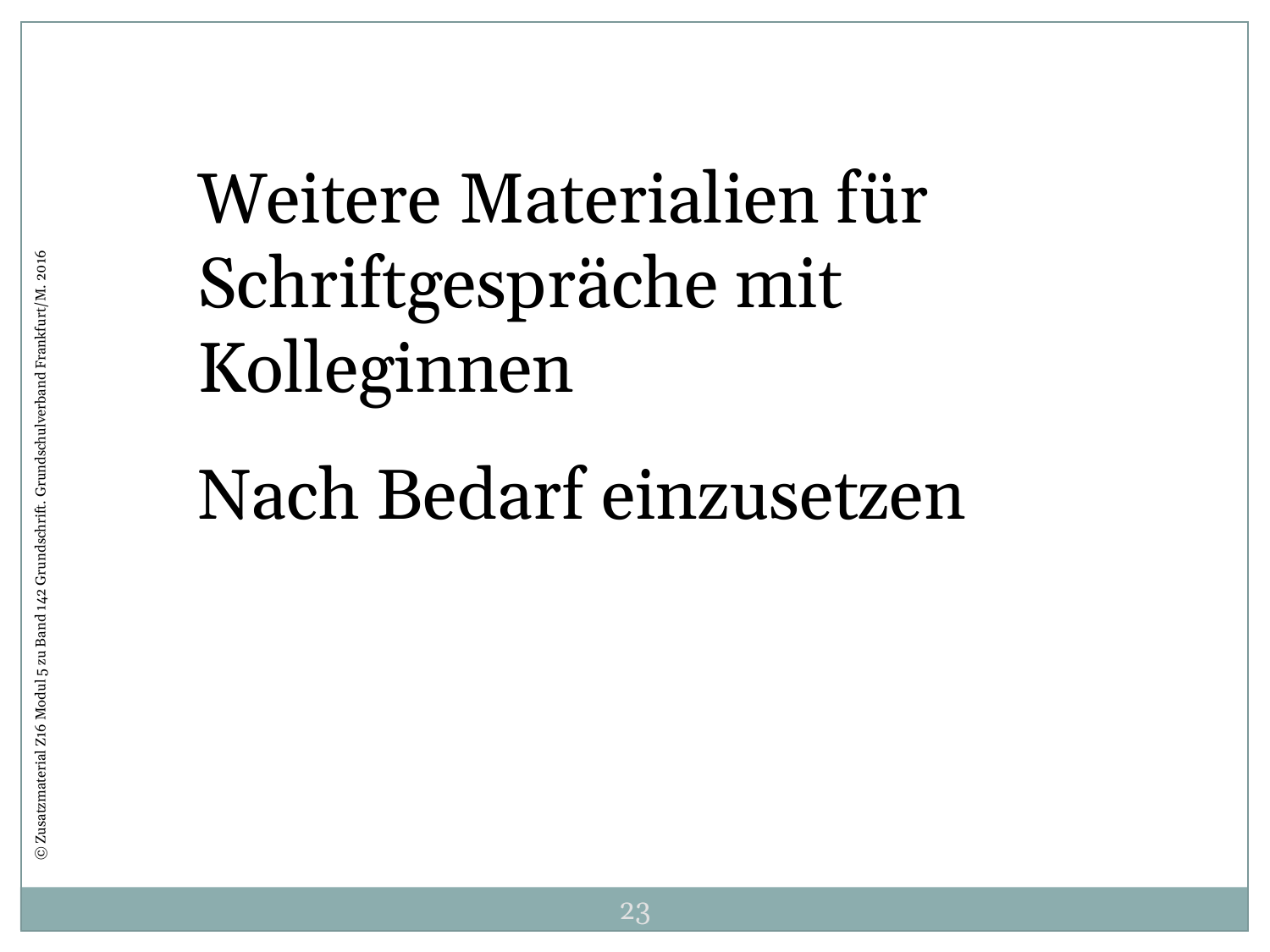

Weitere Materialien für Schriftgespräche mit Kolleginnen

Nach Bedarf einzusetzen
© Zusatzmaterial Z16 Modul 5 zu Band 142 Grundschrift. Grundschulverband Frankfurt/M. 2016
23